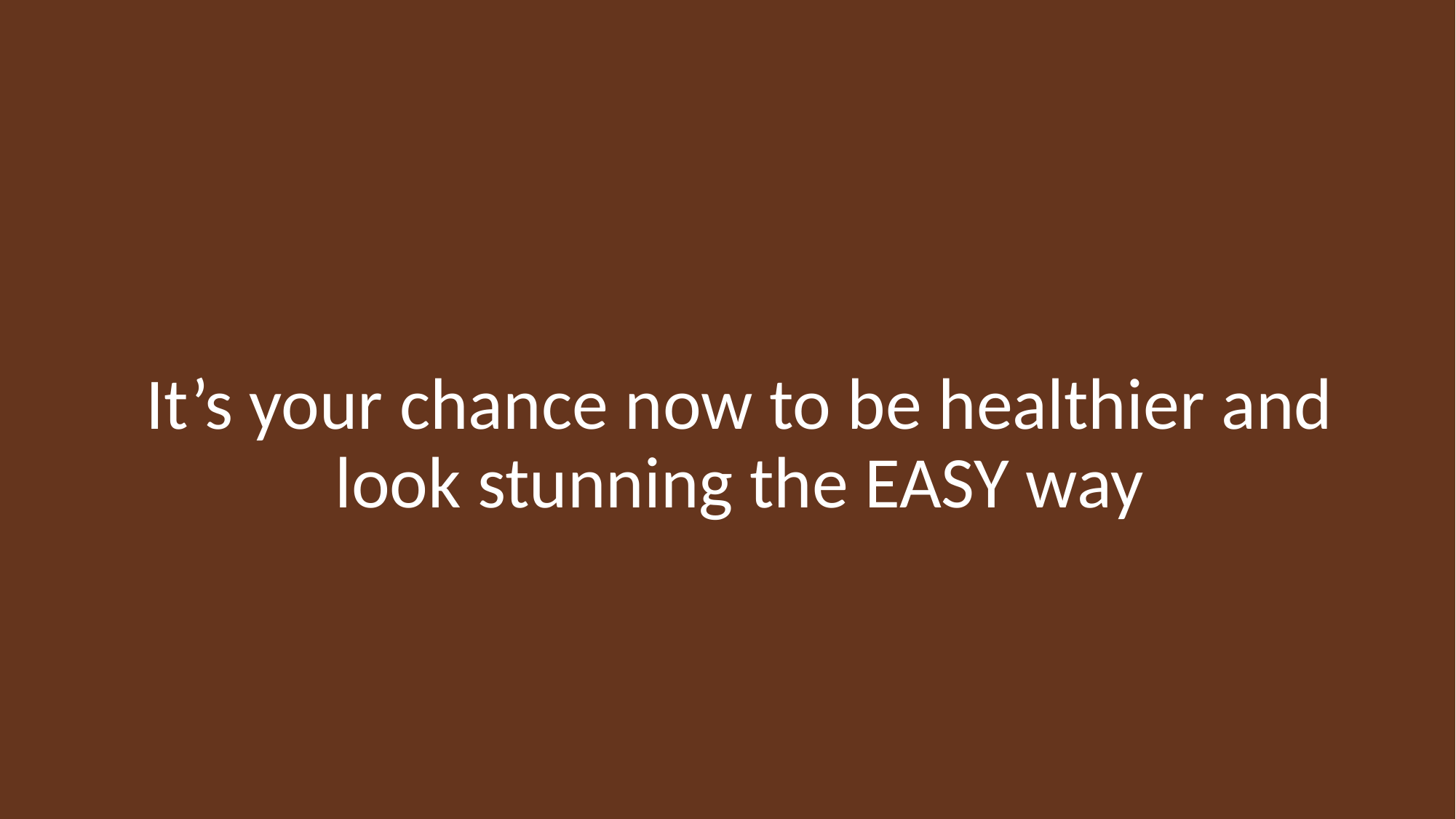

# It’s your chance now to be healthier and look stunning the EASY way